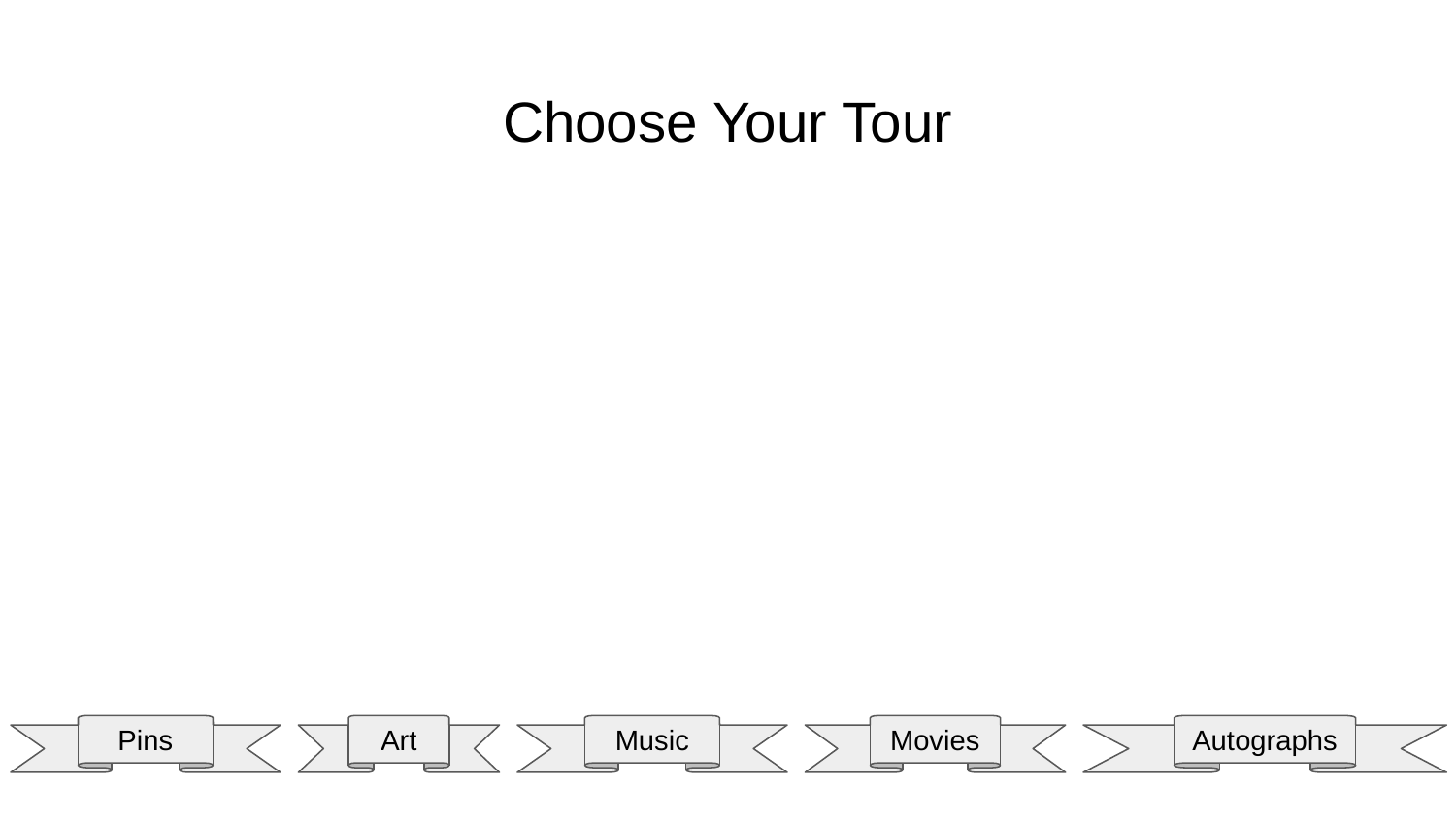

# Choose Your Tour

Pins
Art
Music
Movies
Autographs